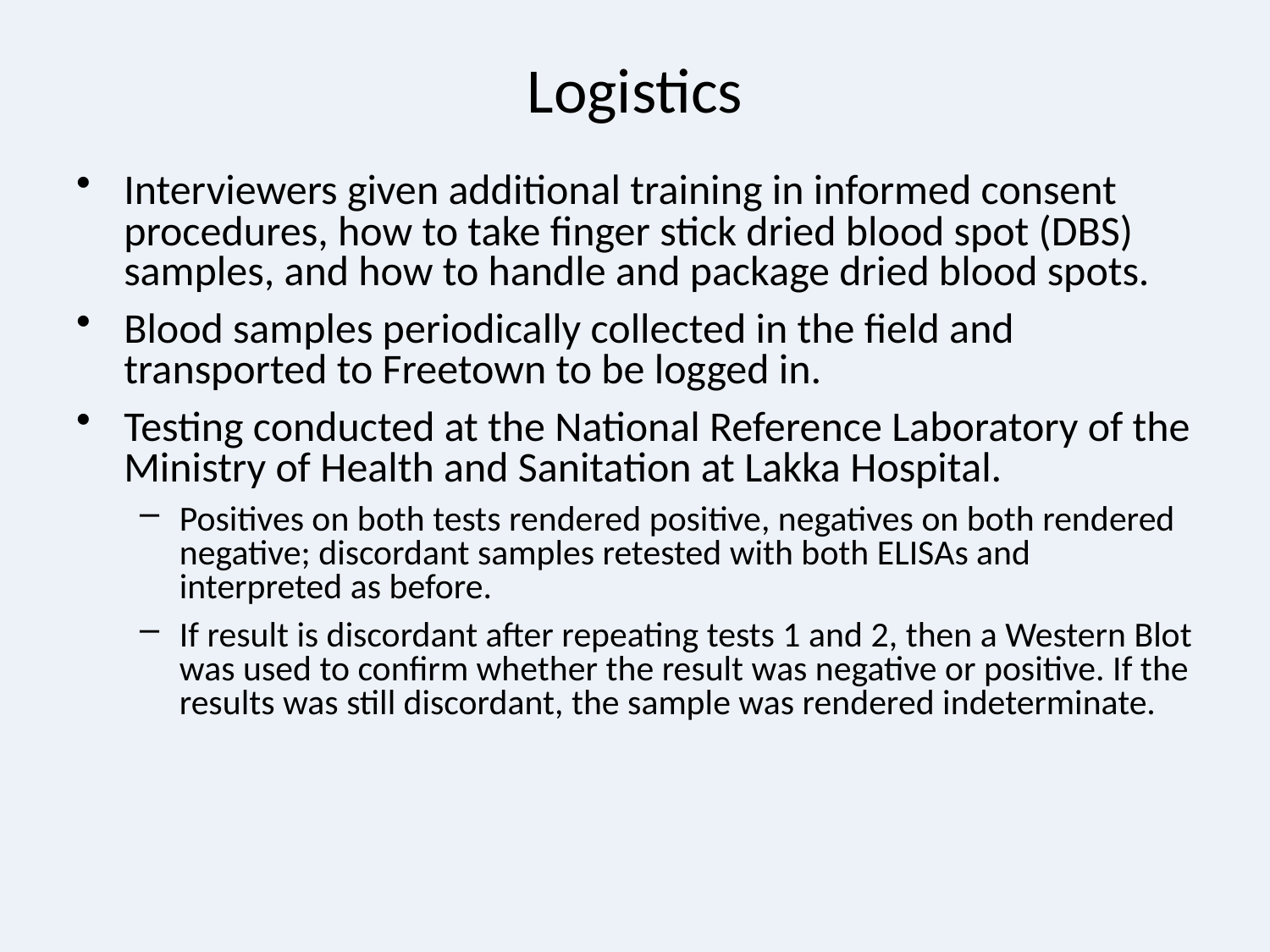

# Logistics
Interviewers given additional training in informed consent procedures, how to take finger stick dried blood spot (DBS)  samples, and how to handle and package dried blood spots.
Blood samples periodically collected in the field and transported to Freetown to be logged in.
Testing conducted at the National Reference Laboratory of the Ministry of Health and Sanitation at Lakka Hospital.
Positives on both tests rendered positive, negatives on both rendered negative; discordant samples retested with both ELISAs and interpreted as before.
If result is discordant after repeating tests 1 and 2, then a Western Blot was used to confirm whether the result was negative or positive. If the results was still discordant, the sample was rendered indeterminate.